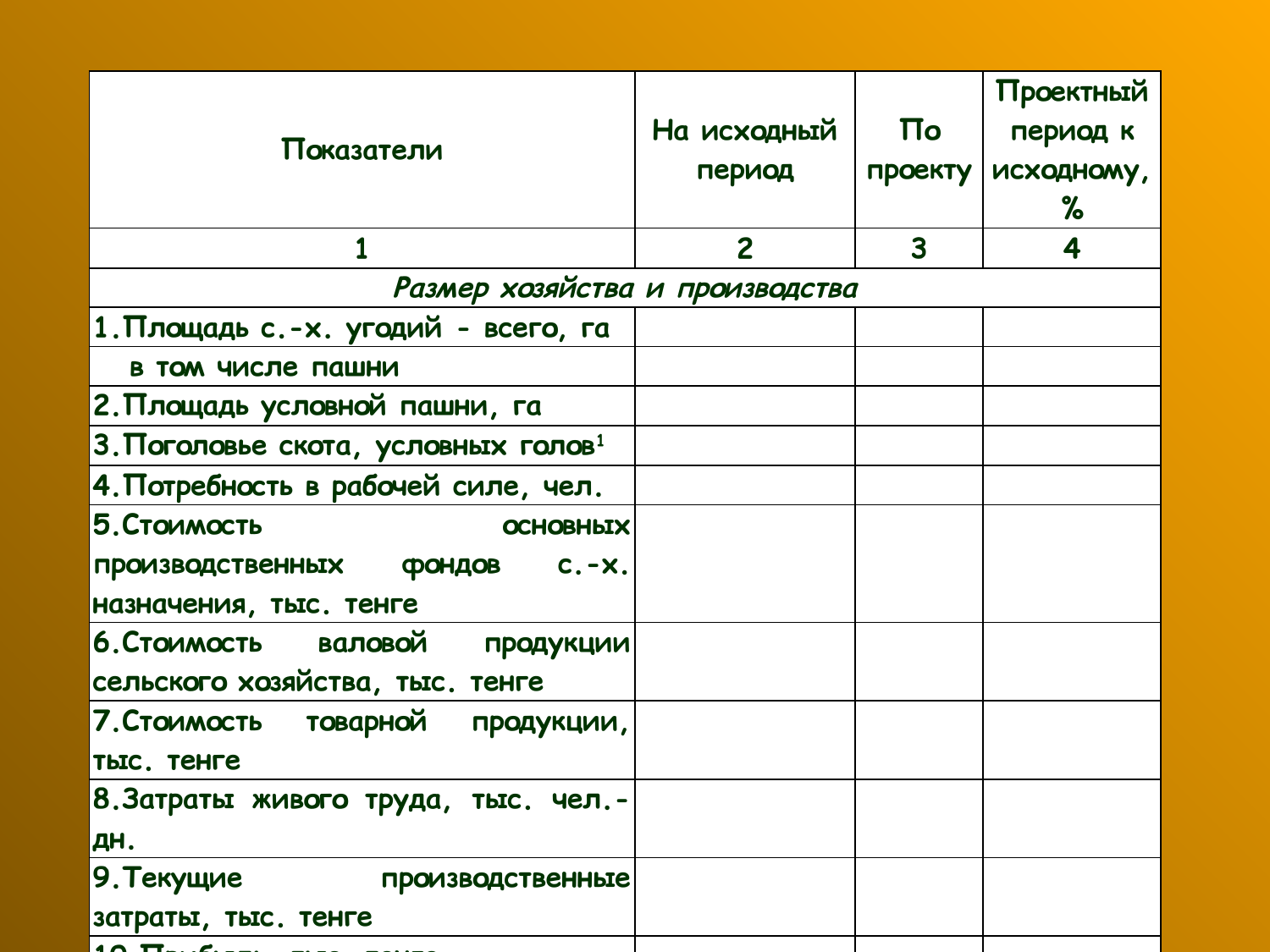

| Показатели | На исходный период | По проекту | Проектный период к исходному, % |
| --- | --- | --- | --- |
| 1 | 2 | 3 | 4 |
| Размер хозяйства и производства |  |  |  |
| 1.Площадь с.-х. угодий - всего, га |  |  |  |
| в том числе пашни |  |  |  |
| 2.Площадь условной пашни, га |  |  |  |
| 3.Поголовье скота, условных голов1 |  |  |  |
| 4.Потребность в рабочей силе, чел. |  |  |  |
| 5.Стоимость основных производственных фондов с.-х. назначения, тыс. тенге |  |  |  |
| 6.Стоимость валовой продукции сельского хозяйства, тыс. тенге |  |  |  |
| 7.Стоимость товарной продукции, тыс. тенге |  |  |  |
| 8.Затраты живого труда, тыс. чел.-дн. |  |  |  |
| 9.Текущие производственные затраты, тыс. тенге |  |  |  |
| 10.Прибыль, тыс. тенге |  |  |  |